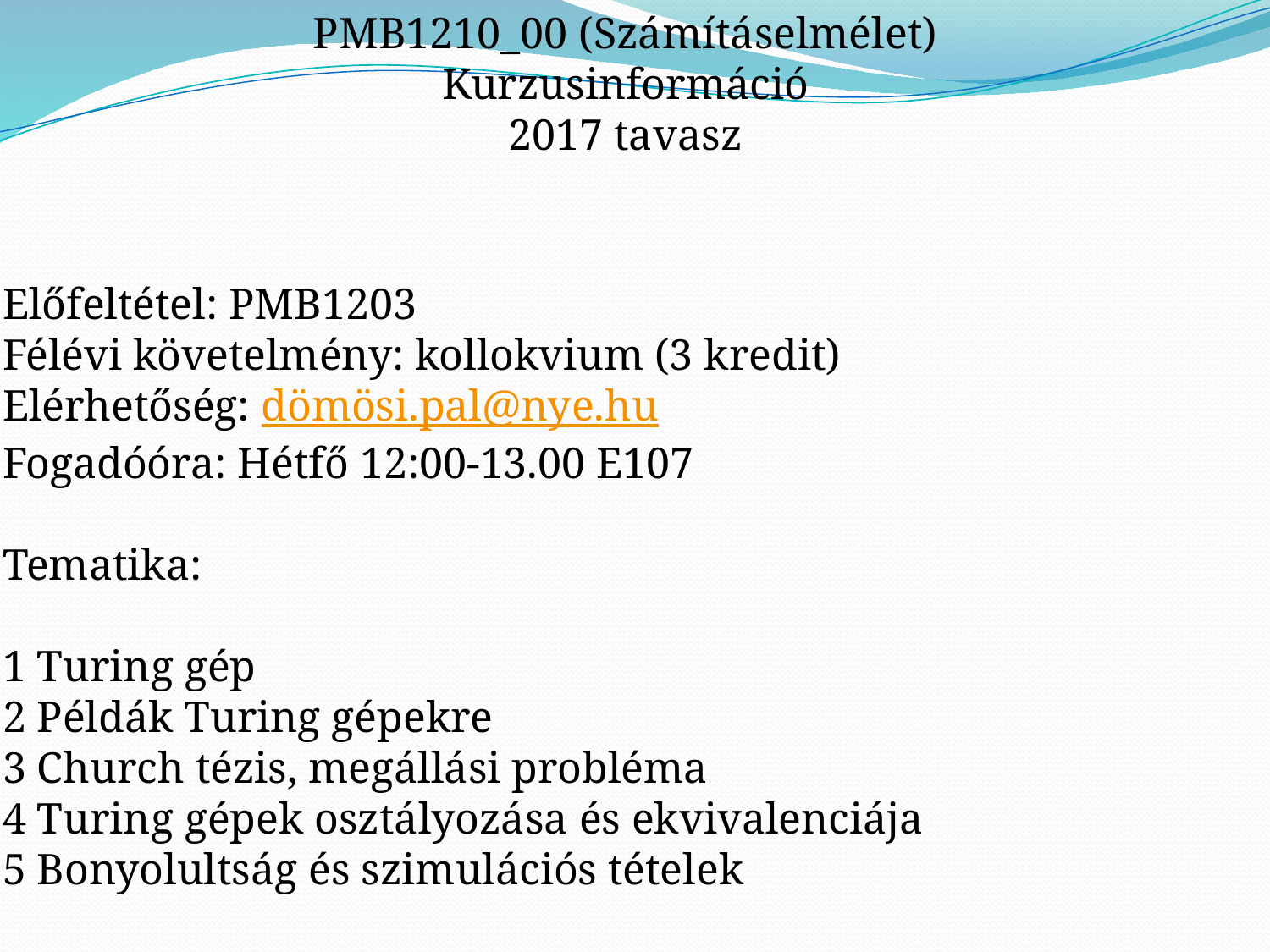

PMB1210_00 (Számításelmélet)
Kurzusinformáció
2017 tavasz

Előfeltétel: PMB1203
Félévi követelmény: kollokvium (3 kredit)
Elérhetőség: dömösi.pal@nye.hu
Fogadóóra: Hétfő 12:00-13.00 E107

Tematika:

1 Turing gép
2 Példák Turing gépekre
3 Church tézis, megállási probléma
4 Turing gépek osztályozása és ekvivalenciája
5 Bonyolultság és szimulációs tételek